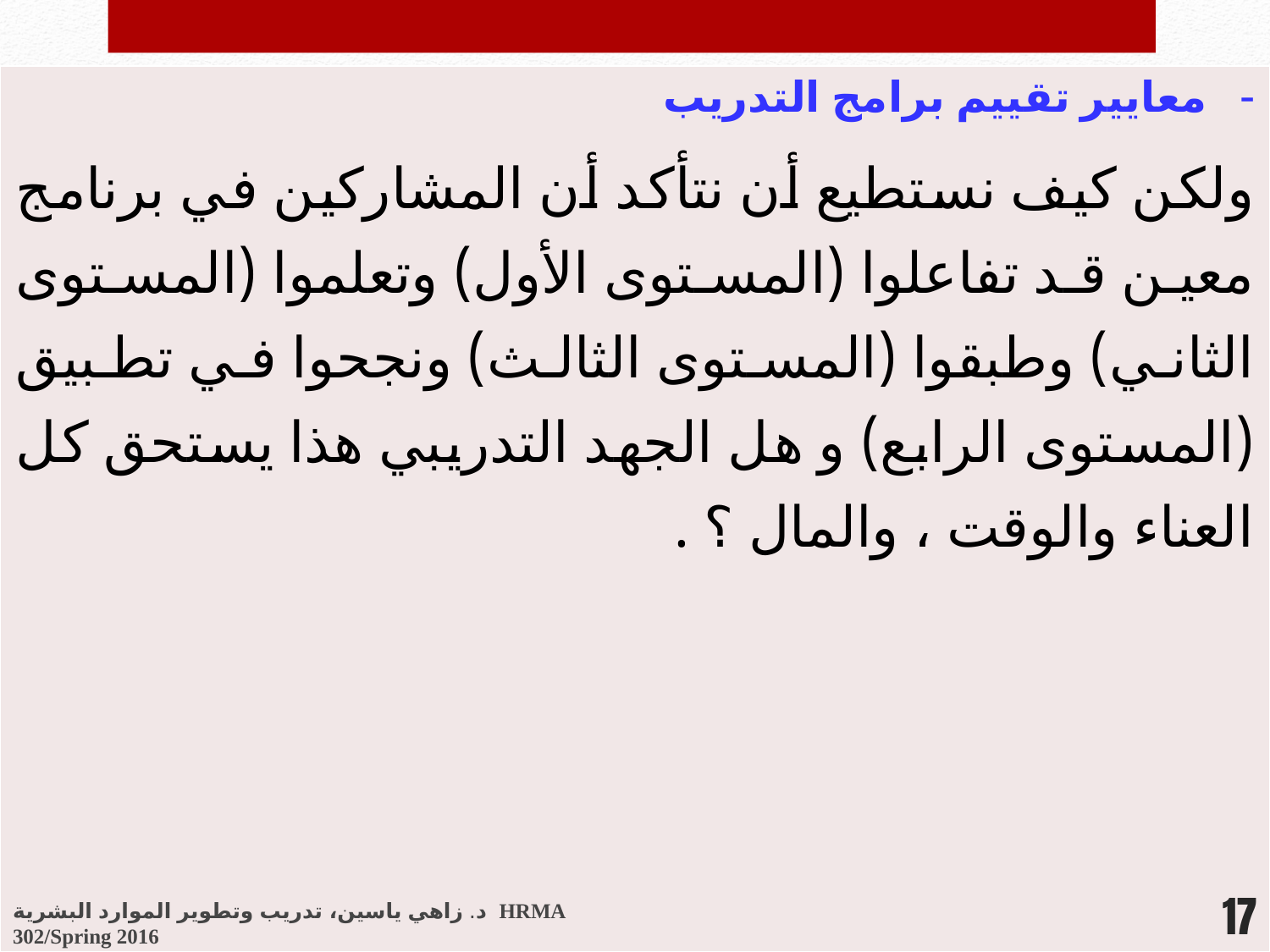

| معايير تقييم برامج التدريب ولكن كيف نستطيع أن نتأكد أن المشاركين في برنامج معين قد تفاعلوا (المستوى الأول) وتعلموا (المستوى الثاني) وطبقوا (المستوى الثالث) ونجحوا في تطبيق (المستوى الرابع) و هل الجهد التدريبي هذا يستحق كل العناء والوقت ، والمال ؟ . |
| --- |
د. زاهي ياسين، تدريب وتطوير الموارد البشرية  HRMA 302/Spring 2016
17